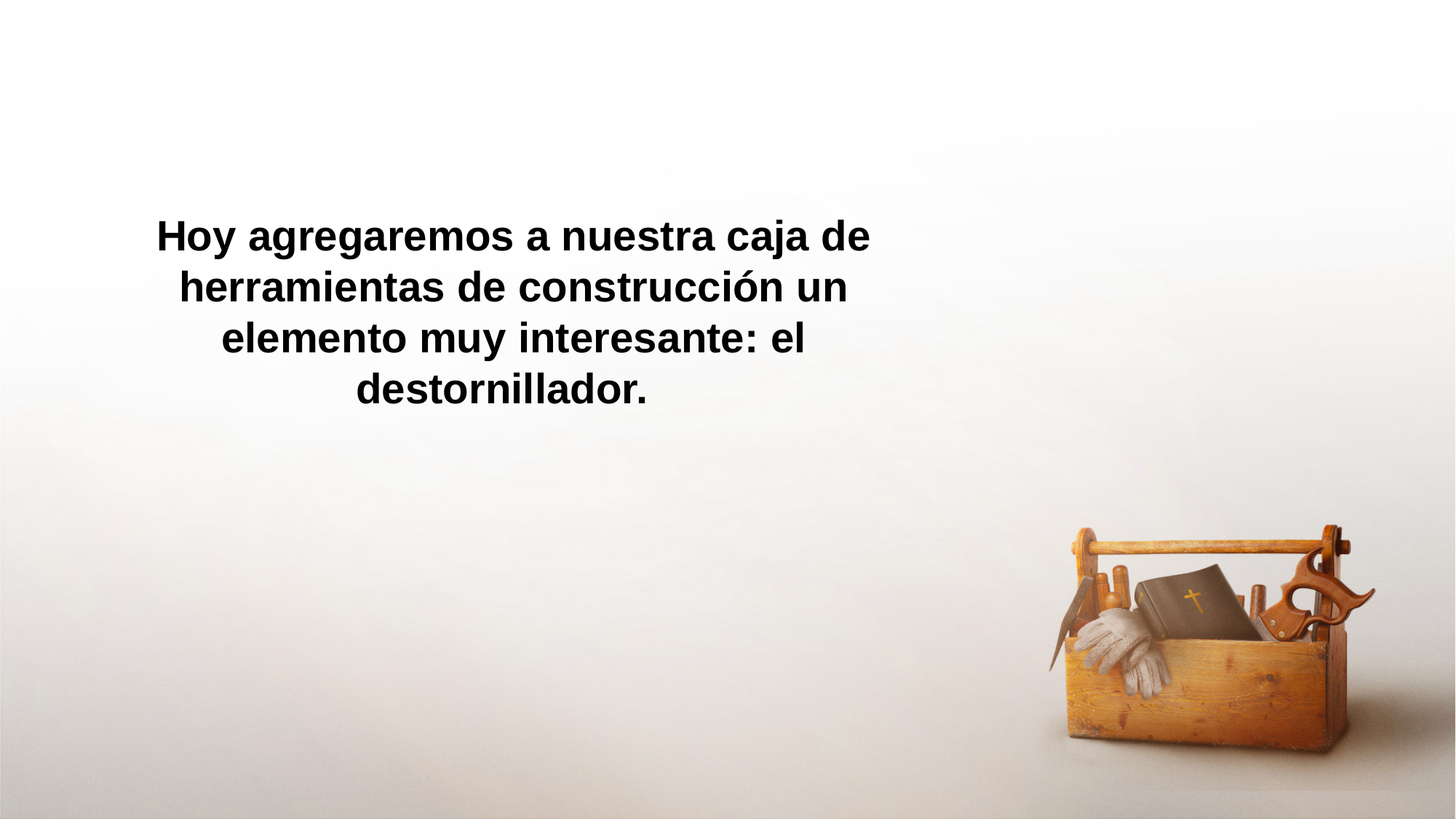

Hoy agregaremos a nuestra caja de herramientas de construcción un elemento muy interesante: el destornillador.